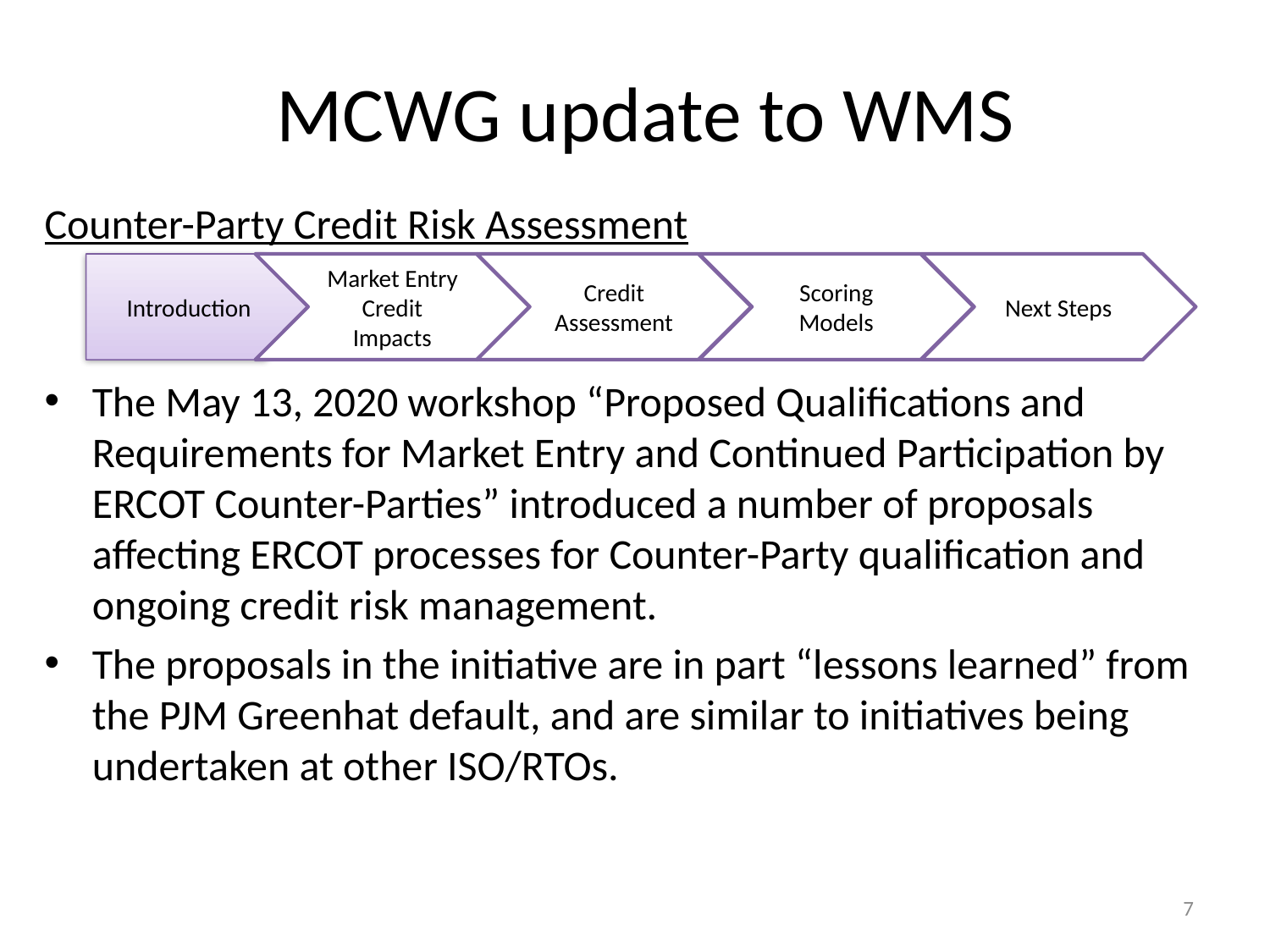

# MCWG update to WMS
Counter-Party Credit Risk Assessment

The May 13, 2020 workshop “Proposed Qualifications and Requirements for Market Entry and Continued Participation by ERCOT Counter-Parties” introduced a number of proposals affecting ERCOT processes for Counter-Party qualification and ongoing credit risk management.
The proposals in the initiative are in part “lessons learned” from the PJM Greenhat default, and are similar to initiatives being undertaken at other ISO/RTOs.

Introduction
Market Entry Credit Impacts
Credit Assessment
Scoring Models
Next Steps
7